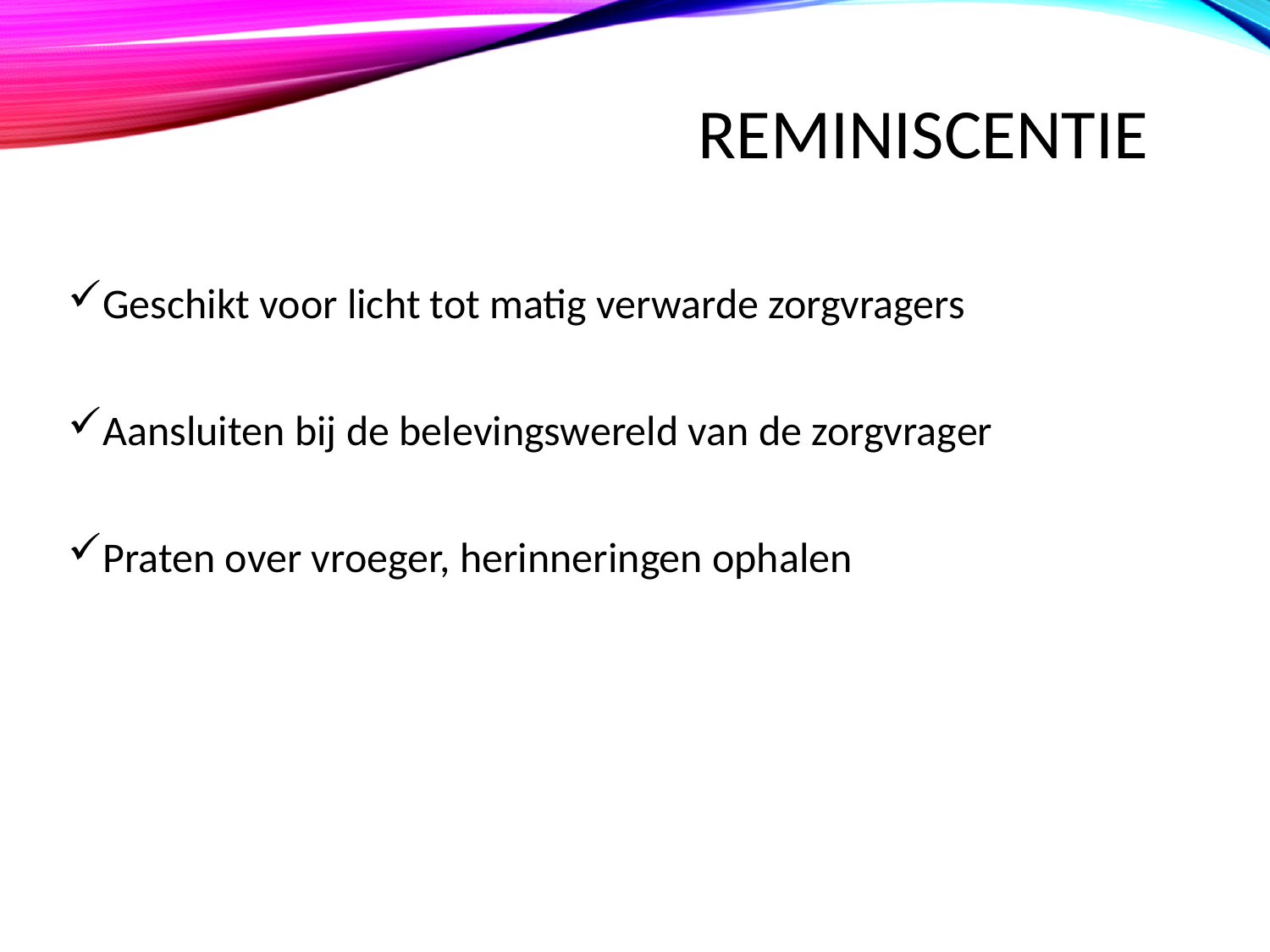

# Reminiscentie
Geschikt voor licht tot matig verwarde zorgvragers

Aansluiten bij de belevingswereld van de zorgvrager

Praten over vroeger, herinneringen ophalen